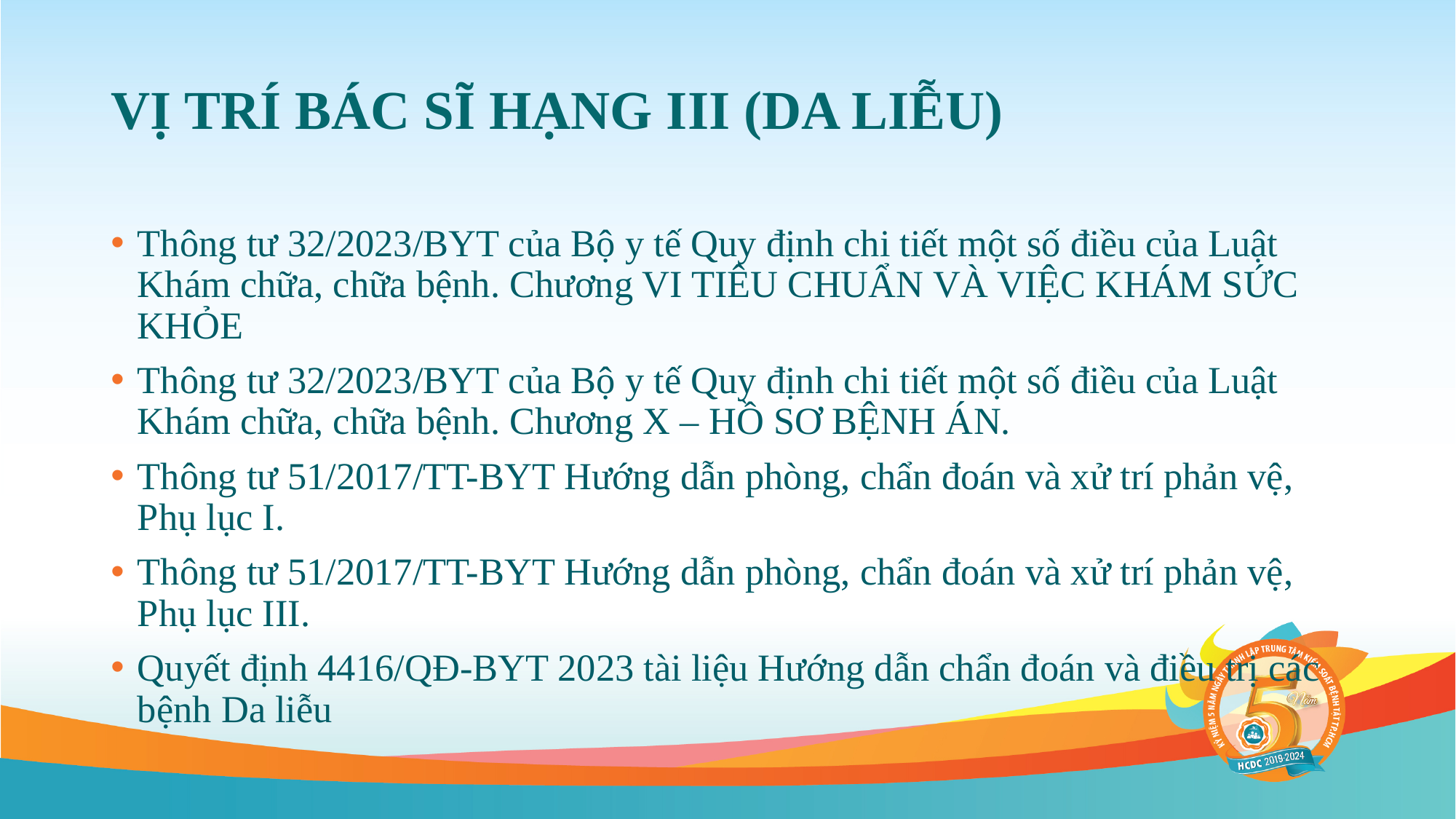

# VỊ TRÍ BÁC SĨ HẠNG III (DA LIỄU)
Thông tư 32/2023/BYT của Bộ y tế Quy định chi tiết một số điều của Luật Khám chữa, chữa bệnh. Chương VI TIÊU CHUẨN VÀ VIỆC KHÁM SỨC KHỎE
Thông tư 32/2023/BYT của Bộ y tế Quy định chi tiết một số điều của Luật Khám chữa, chữa bệnh. Chương X – HỒ SƠ BỆNH ÁN.
Thông tư 51/2017/TT-BYT Hướng dẫn phòng, chẩn đoán và xử trí phản vệ, Phụ lục I.
Thông tư 51/2017/TT-BYT Hướng dẫn phòng, chẩn đoán và xử trí phản vệ, Phụ lục III.
Quyết định 4416/QĐ-BYT 2023 tài liệu Hướng dẫn chẩn đoán và điều trị các bệnh Da liễu